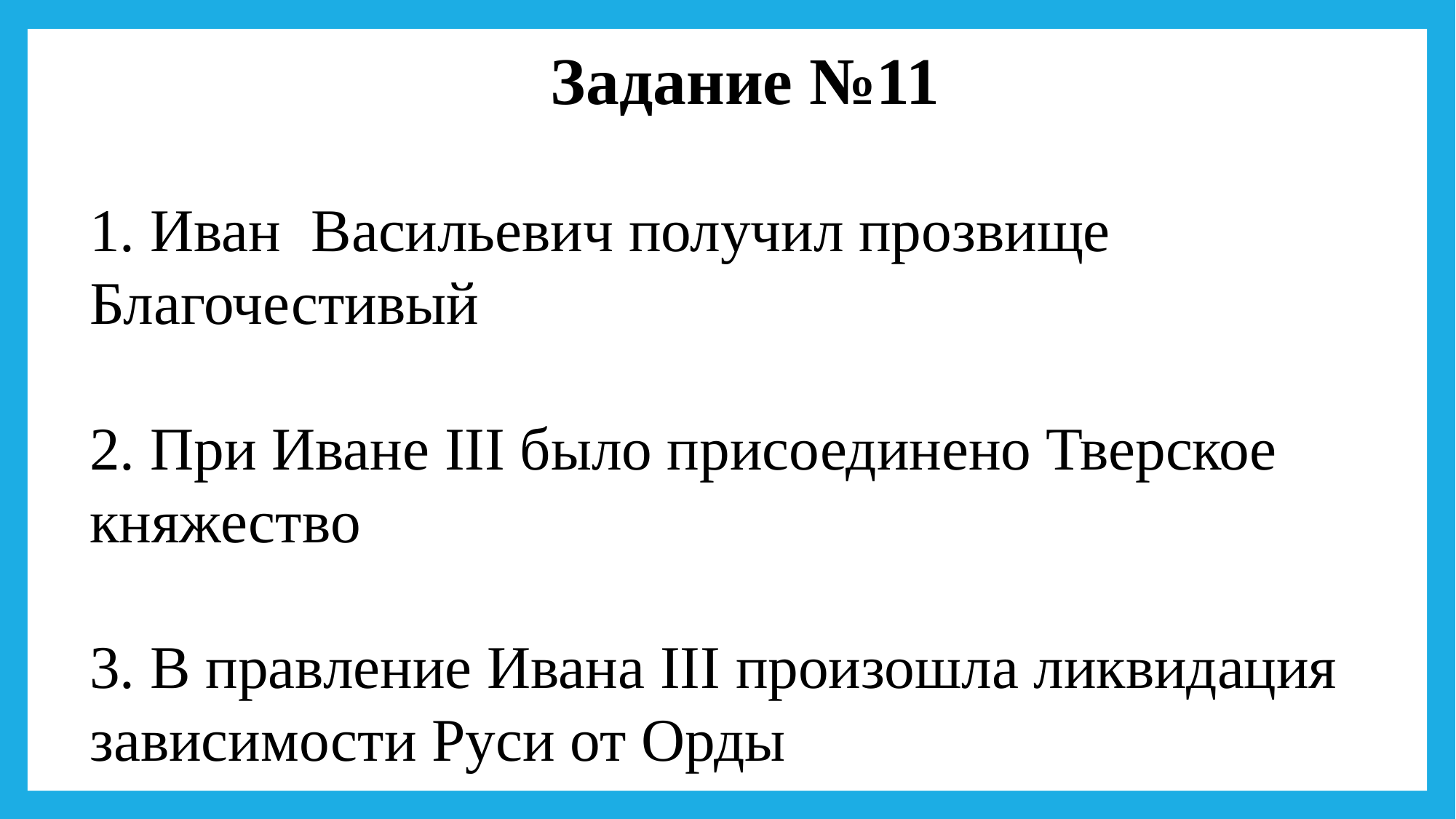

Задание №11

1. Иван  Васильевич получил прозвище Благочестивый

2. При Иване III было присоединено Тверское княжество

3. В правление Ивана III произошла ликвидация зависимости Руси от Орды